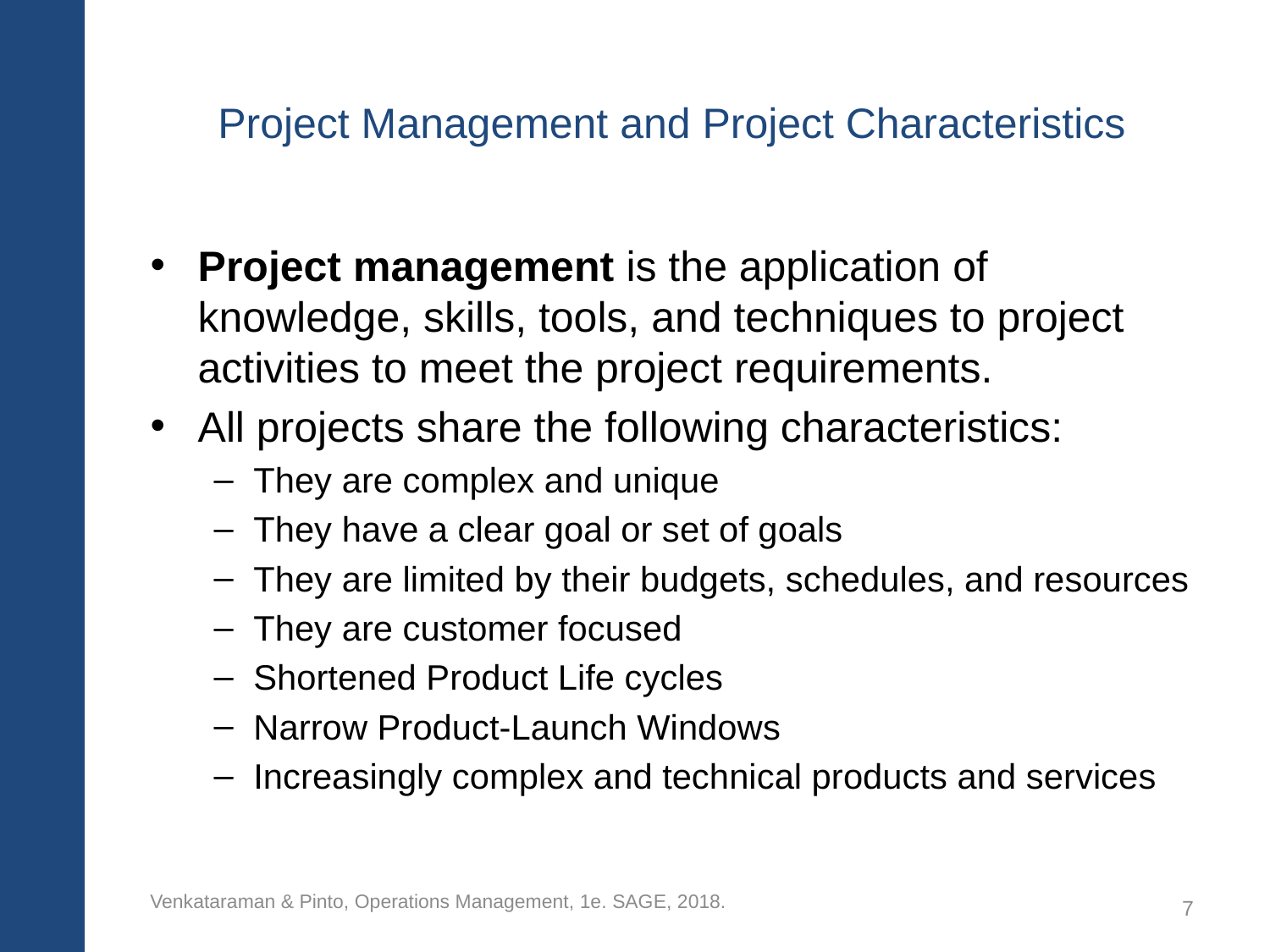

# Project Management and Project Characteristics
Project management is the application of knowledge, skills, tools, and techniques to project activities to meet the project requirements.
All projects share the following characteristics:
They are complex and unique
They have a clear goal or set of goals
They are limited by their budgets, schedules, and resources
They are customer focused
Shortened Product Life cycles
Narrow Product-Launch Windows
Increasingly complex and technical products and services
Venkataraman & Pinto, Operations Management, 1e. SAGE, 2018.
7